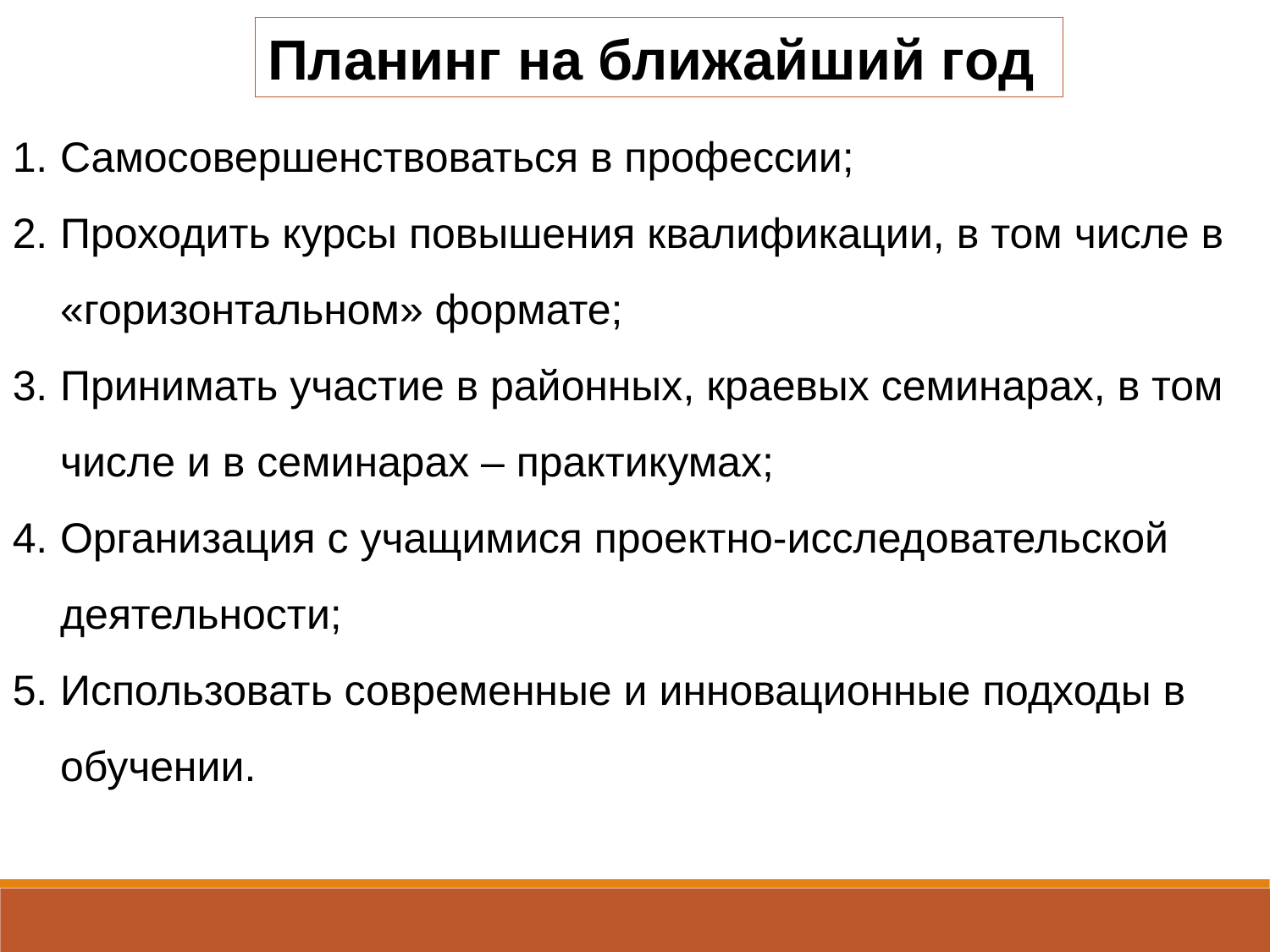

Планинг на ближайший год
Самосовершенствоваться в профессии;
Проходить курсы повышения квалификации, в том числе в «горизонтальном» формате;
Принимать участие в районных, краевых семинарах, в том числе и в семинарах – практикумах;
Организация с учащимися проектно-исследовательской деятельности;
Использовать современные и инновационные подходы в обучении.